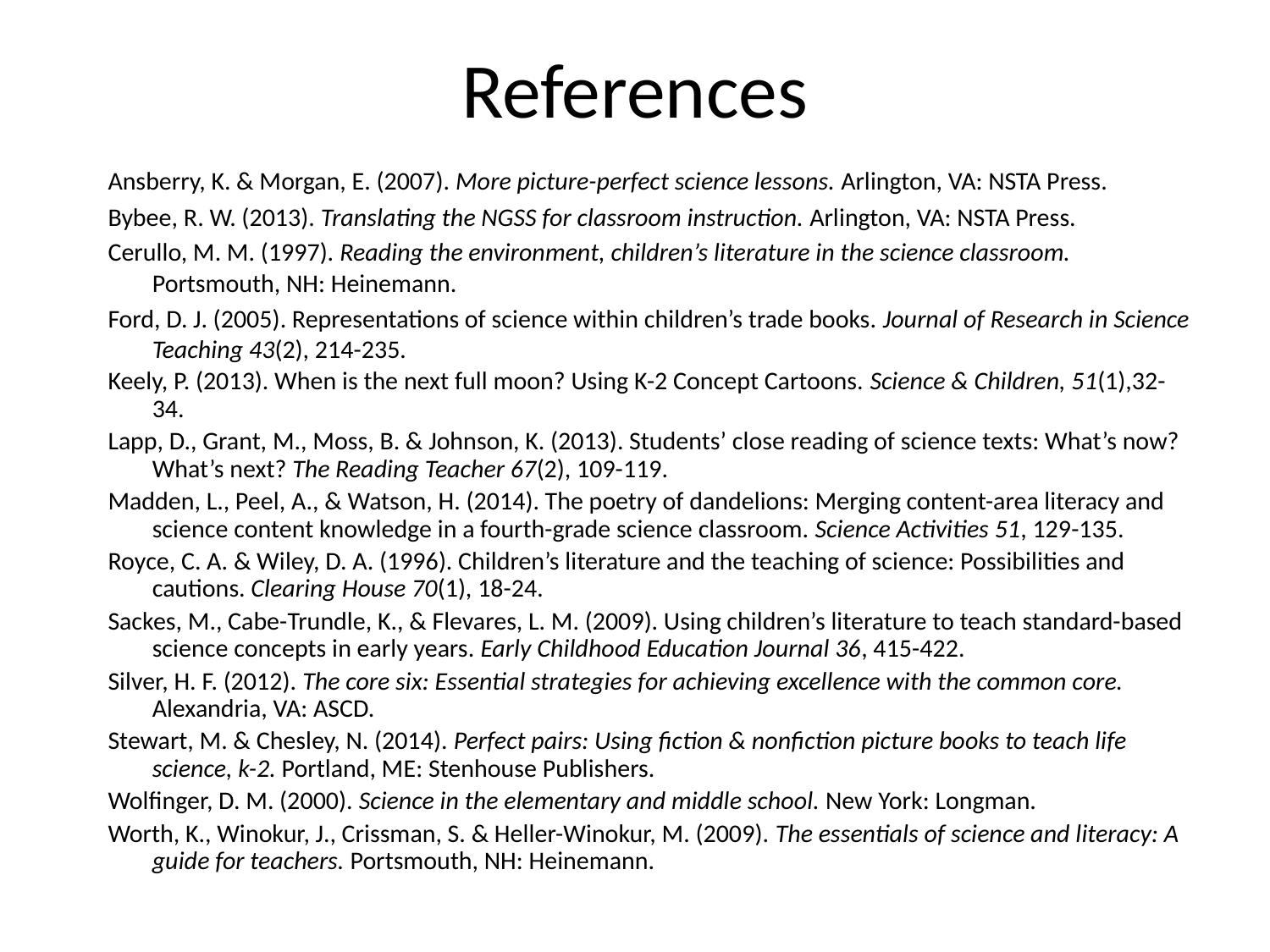

# References
Ansberry, K. & Morgan, E. (2007). More picture-perfect science lessons. Arlington, VA: NSTA Press.
Bybee, R. W. (2013). Translating the NGSS for classroom instruction. Arlington, VA: NSTA Press.
Cerullo, M. M. (1997). Reading the environment, children’s literature in the science classroom. Portsmouth, NH: Heinemann.
Ford, D. J. (2005). Representations of science within children’s trade books. Journal of Research in Science Teaching 43(2), 214-235.
Keely, P. (2013). When is the next full moon? Using K-2 Concept Cartoons. Science & Children, 51(1),32-34.
Lapp, D., Grant, M., Moss, B. & Johnson, K. (2013). Students’ close reading of science texts: What’s now? What’s next? The Reading Teacher 67(2), 109-119.
Madden, L., Peel, A., & Watson, H. (2014). The poetry of dandelions: Merging content-area literacy and science content knowledge in a fourth-grade science classroom. Science Activities 51, 129-135.
Royce, C. A. & Wiley, D. A. (1996). Children’s literature and the teaching of science: Possibilities and cautions. Clearing House 70(1), 18-24.
Sackes, M., Cabe-Trundle, K., & Flevares, L. M. (2009). Using children’s literature to teach standard-based science concepts in early years. Early Childhood Education Journal 36, 415-422.
Silver, H. F. (2012). The core six: Essential strategies for achieving excellence with the common core. Alexandria, VA: ASCD.
Stewart, M. & Chesley, N. (2014). Perfect pairs: Using fiction & nonfiction picture books to teach life science, k-2. Portland, ME: Stenhouse Publishers.
Wolfinger, D. M. (2000). Science in the elementary and middle school. New York: Longman.
Worth, K., Winokur, J., Crissman, S. & Heller-Winokur, M. (2009). The essentials of science and literacy: A guide for teachers. Portsmouth, NH: Heinemann.